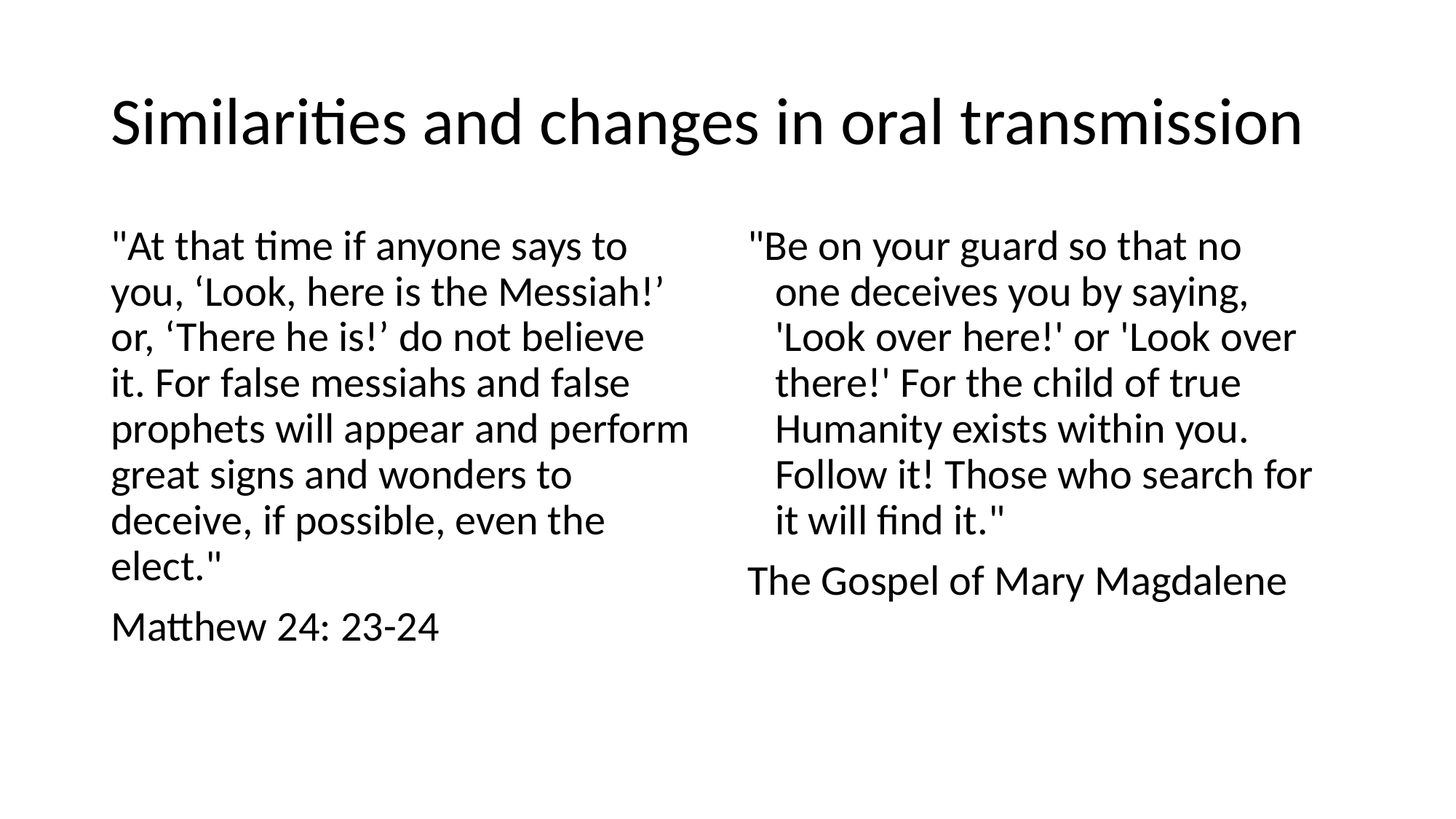

# Similarities and changes in oral transmission
"At that time if anyone says to you, ‘Look, here is the Messiah!’ or, ‘There he is!’ do not believe it. For false messiahs and false prophets will appear and perform great signs and wonders to deceive, if possible, even the elect."
Matthew 24: 23-24
"Be on your guard so that no one deceives you by saying, 'Look over here!' or 'Look over there!' For the child of true Humanity exists within you. Follow it! Those who search for it will find it."
The Gospel of Mary Magdalene